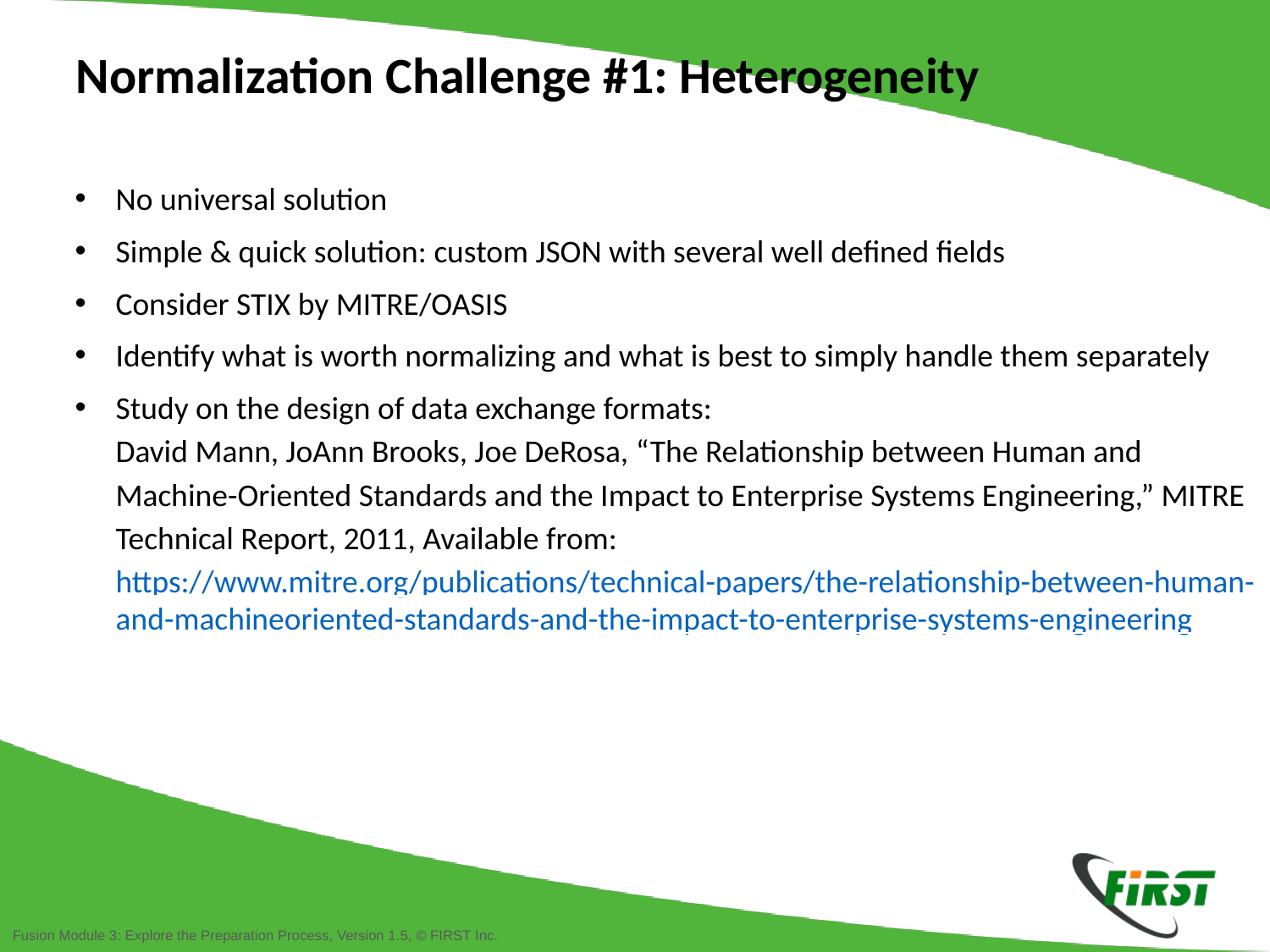

Normalization Challenge #1: Heterogeneity
No universal solution
Simple & quick solution: custom JSON with several well defined fields
Consider STIX by MITRE/OASIS
Identify what is worth normalizing and what is best to simply handle them separately
Study on the design of data exchange formats:
David Mann, JoAnn Brooks, Joe DeRosa, “The Relationship between Human and Machine-Oriented Standards and the Impact to Enterprise Systems Engineering,” MITRE Technical Report, 2011, Available from: https://www.mitre.org/publications/technical-papers/the-relationship-between-human-and-machineoriented-standards-and-the-impact-to-enterprise-systems-engineering